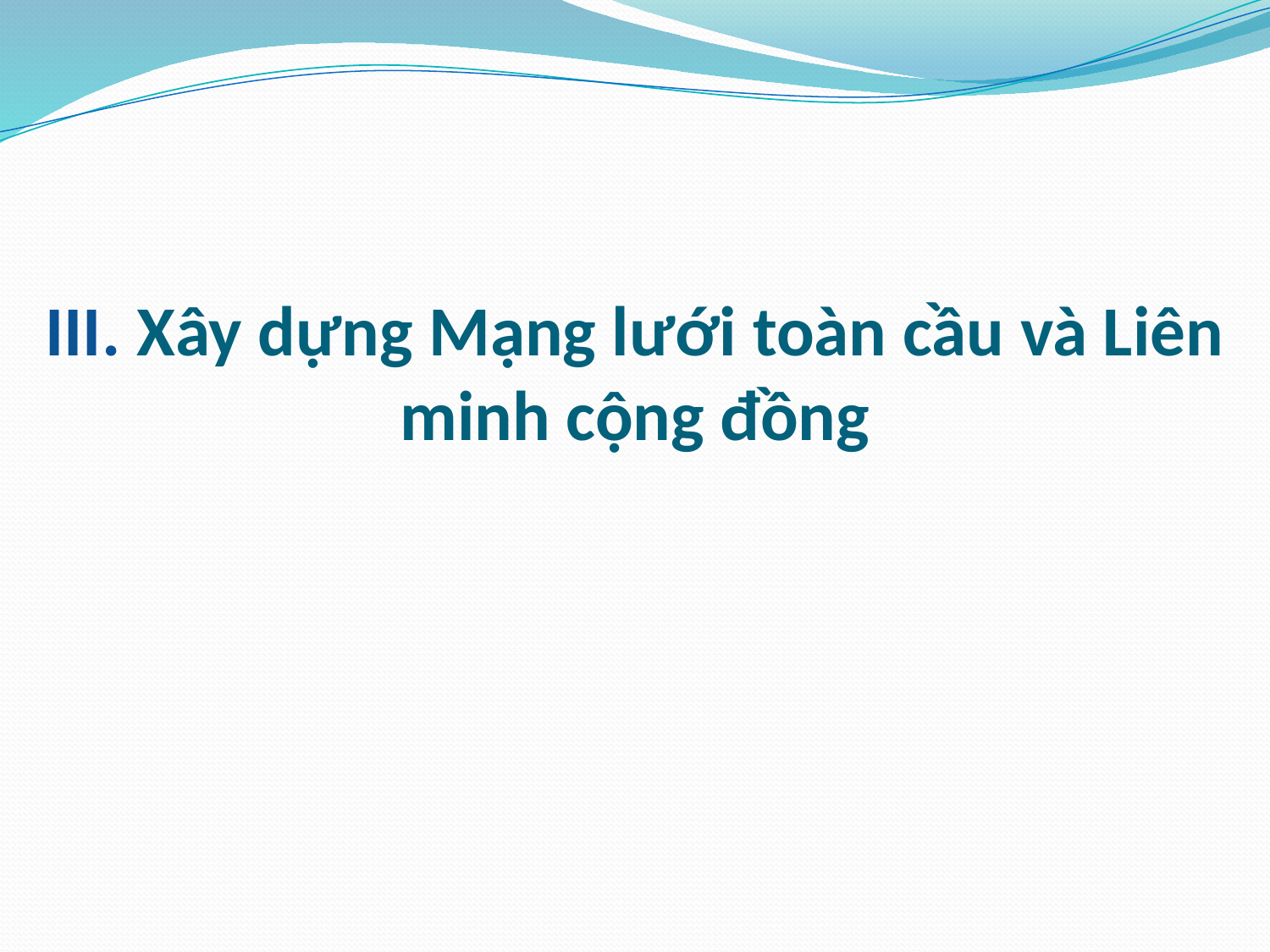

# III. Xây dựng Mạng lưới toàn cầu và Liên minh cộng đồng